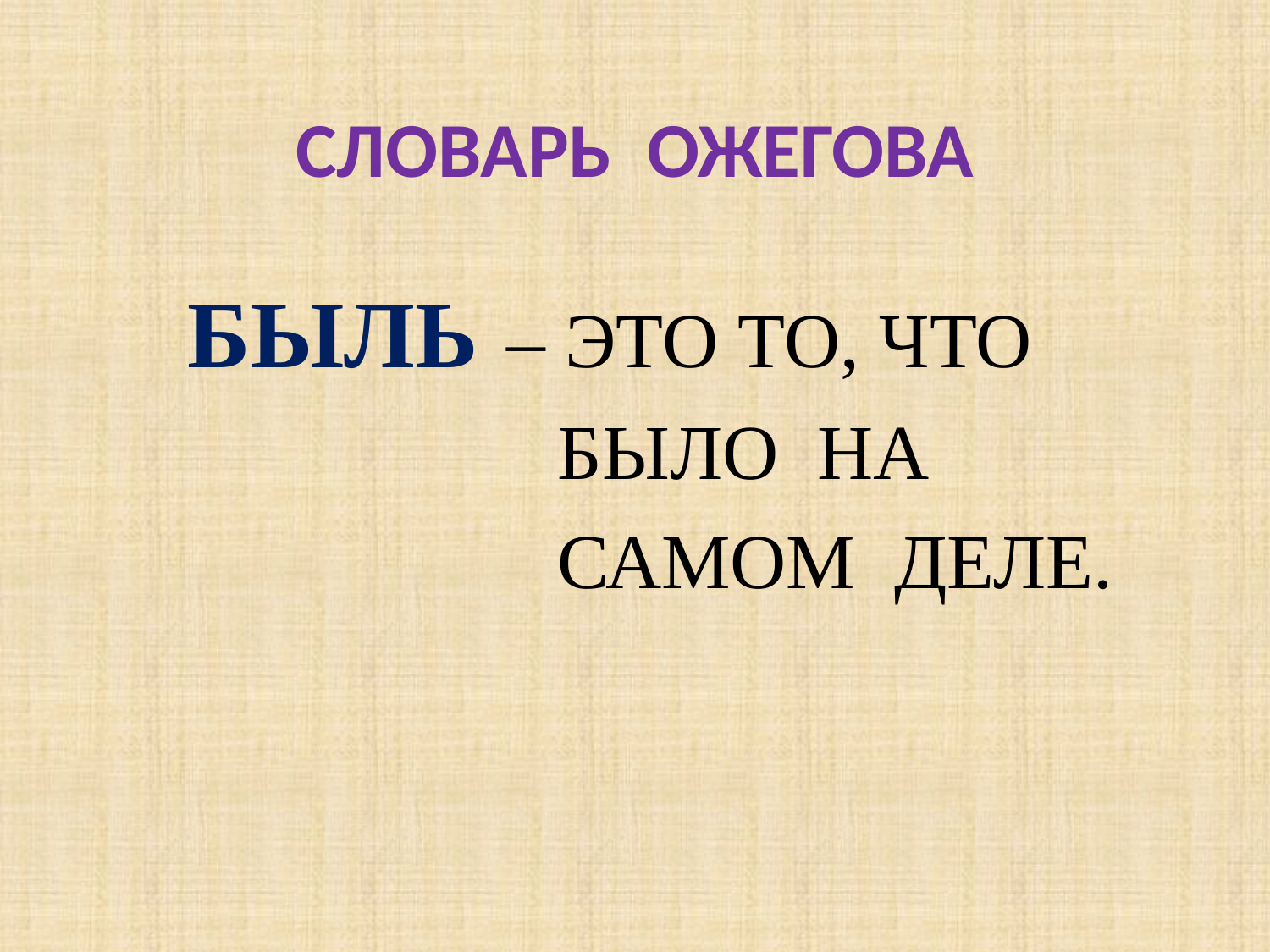

# СЛОВАРЬ  ОЖЕГОВА
БЫЛЬ  – ЭТО ТО, ЧТО
                   БЫЛО  НА
                   САМОМ  ДЕЛЕ.